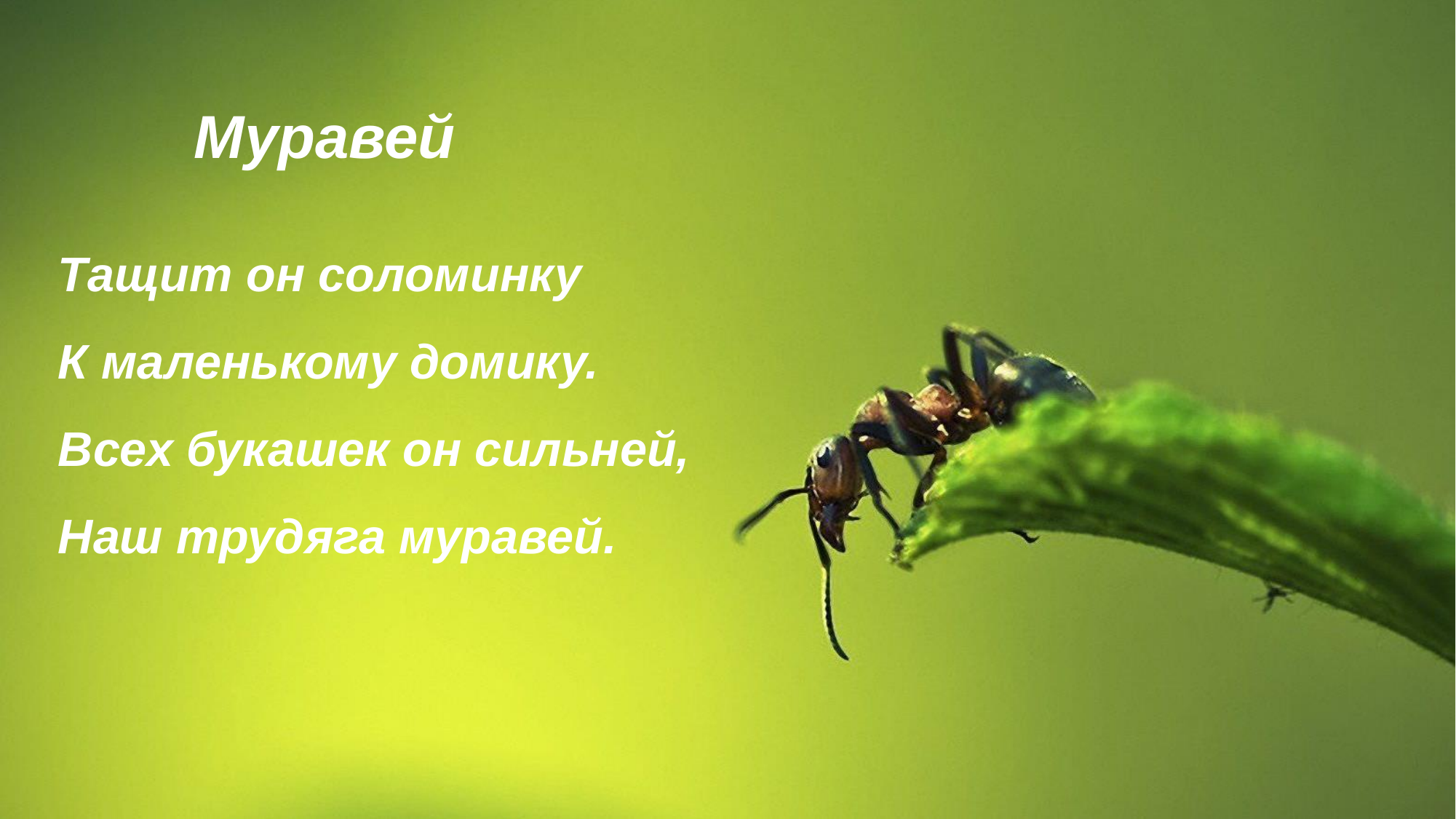

Муравей

Тащит он соломинку
К маленькому домику.
Всех букашек он сильней,
Наш трудяга муравей.